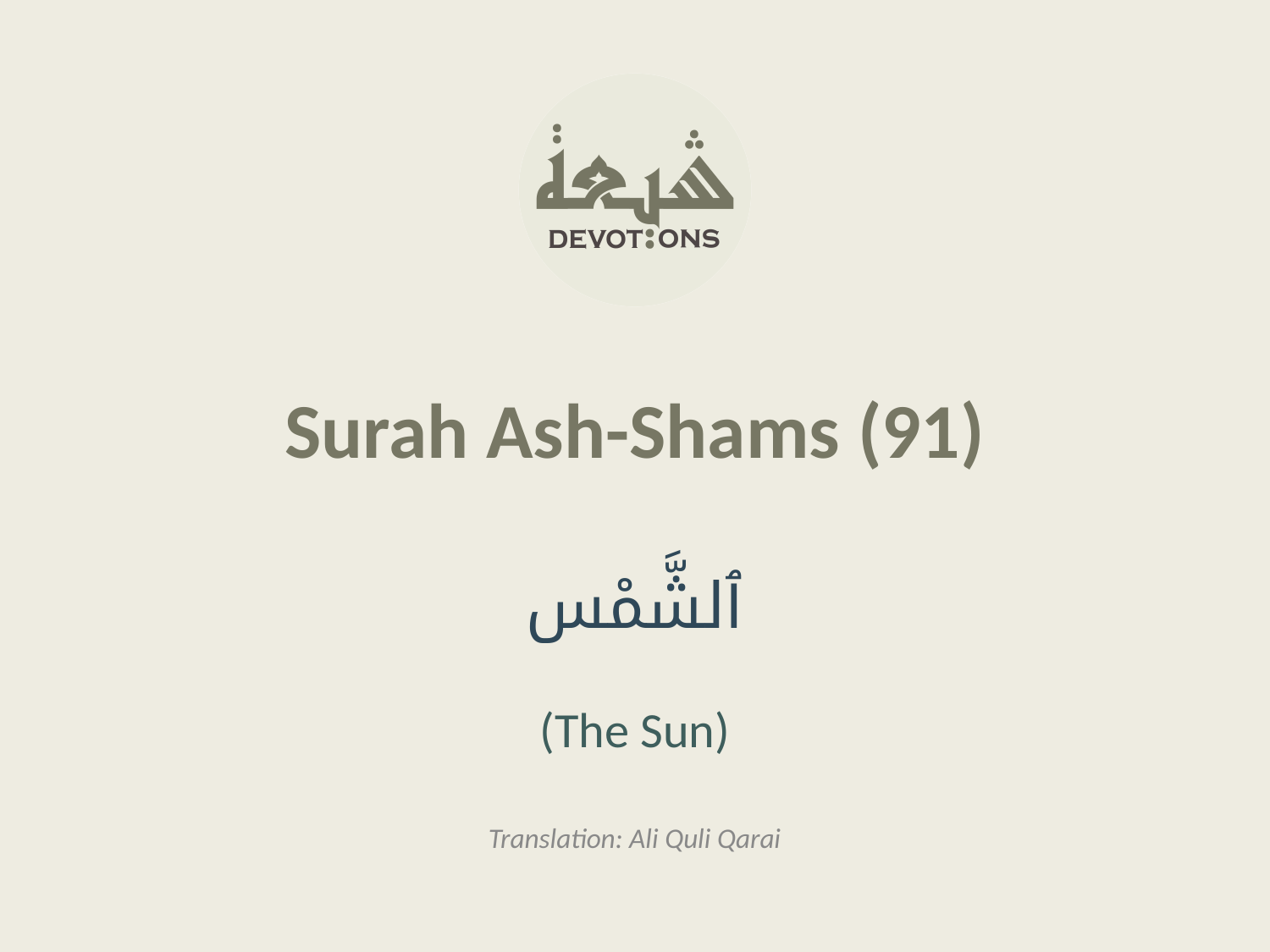

Surah Ash-Shams (91)
ٱلشَّمْس
(The Sun)
Translation: Ali Quli Qarai